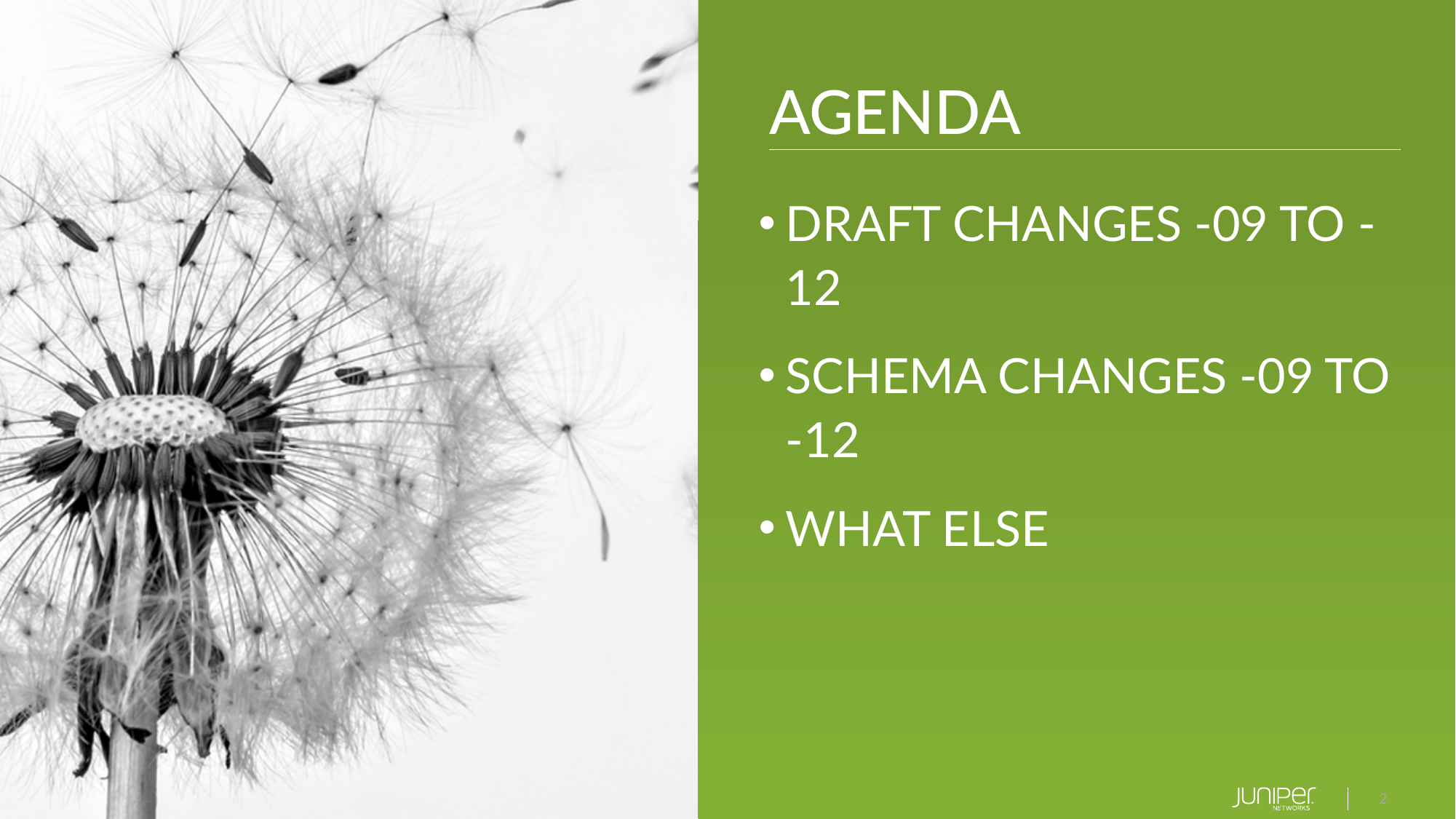

Draft Changes -09 to -12
Schema Changes -09 to -12
What Else

2